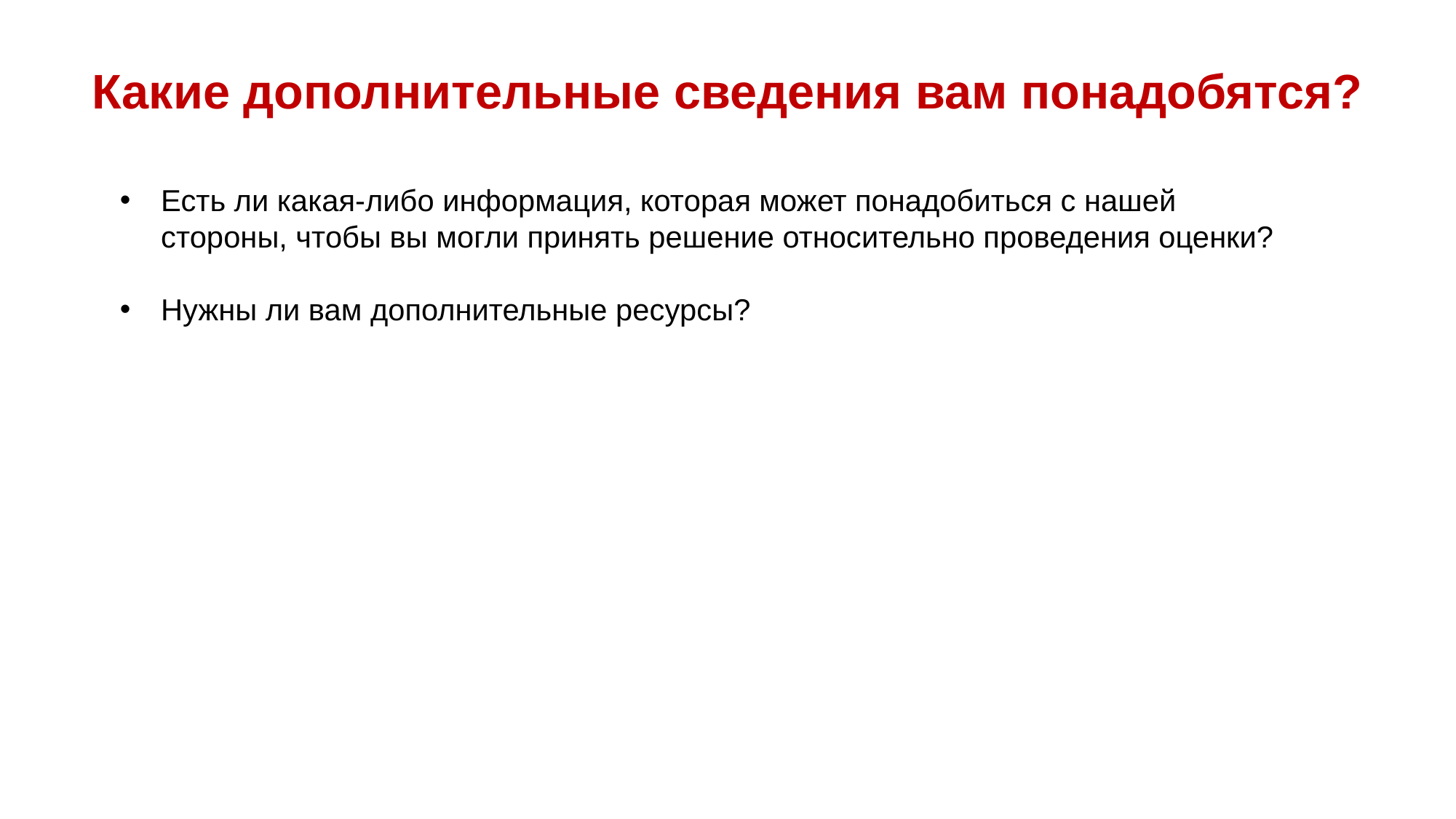

# Какие дополнительные сведения вам понадобятся?
Есть ли какая-либо информация, которая может понадобиться с нашей стороны, чтобы вы могли принять решение относительно проведения оценки?

Нужны ли вам дополнительные ресурсы?